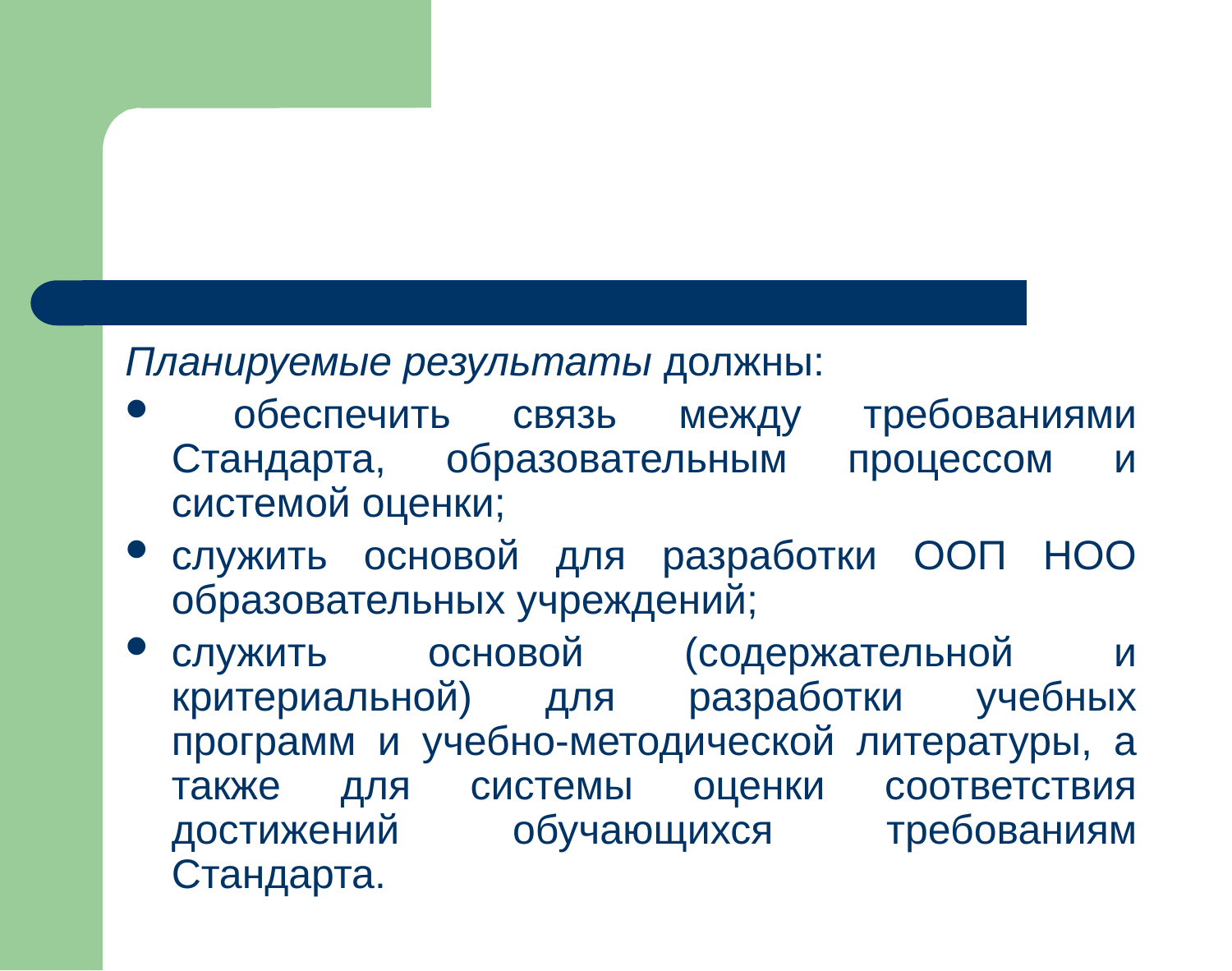

Планируемые результаты должны:
 обеспечить связь между требованиями Стандарта, образовательным процессом и системой оценки;
служить основой для разработки ООП НОО образовательных учреждений;
служить основой (содержательной и критериальной) для разработки учебных программ и учебно-методической литературы, а также для системы оценки соответствия достижений обучающихся требованиям Стандарта.